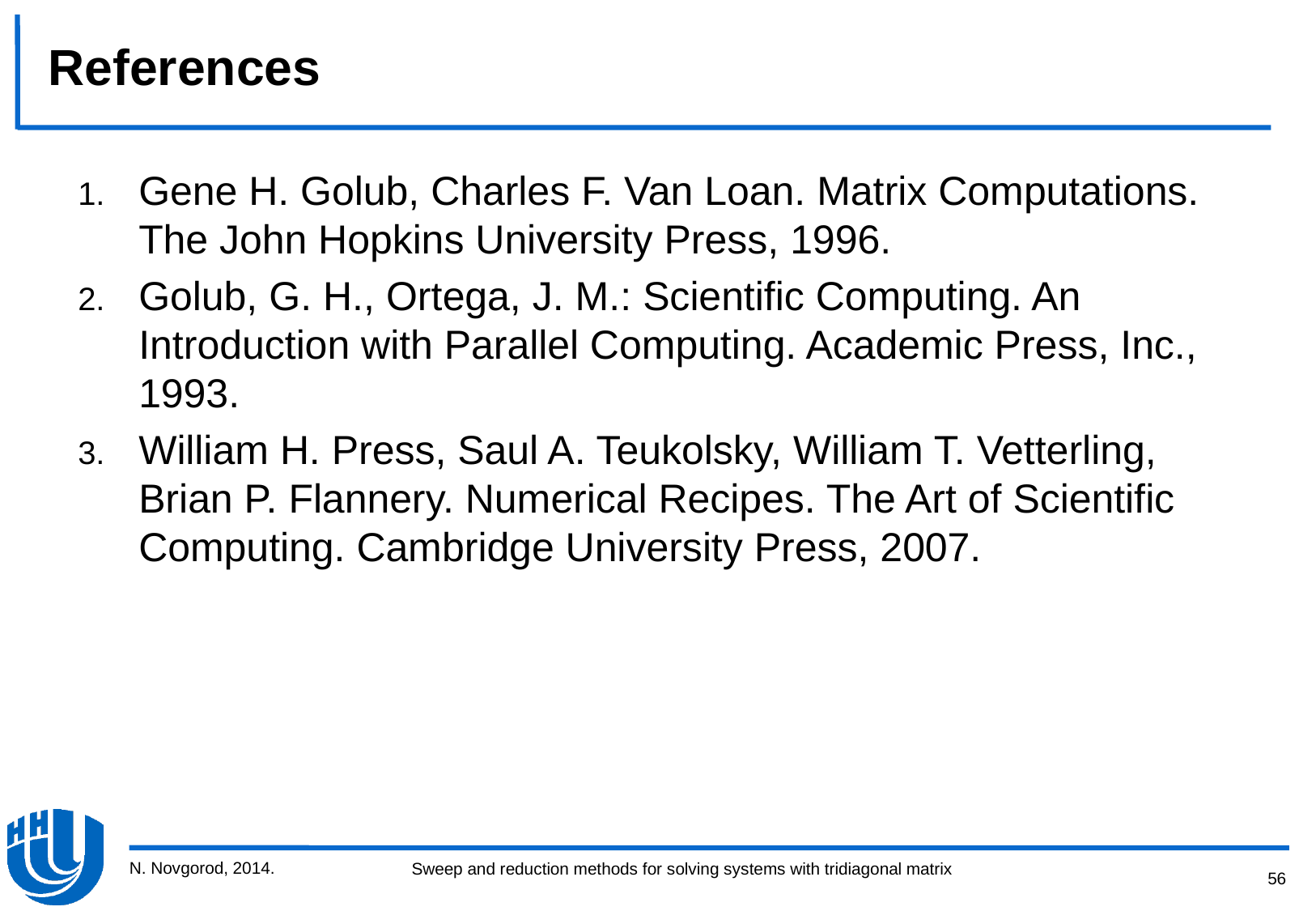

# References
Gene H. Golub, Charles F. Van Loan. Matrix Computations. The John Hopkins University Press, 1996.
Golub, G. H., Ortega, J. M.: Scientific Computing. An Introduction with Parallel Computing. Academic Press, Inc., 1993.
William H. Press, Saul A. Teukolsky, William T. Vetterling, Brian P. Flannery. Numerical Recipes. The Art of Scientific Computing. Cambridge University Press, 2007.
N. Novgorod, 2014.

56
Sweep and reduction methods for solving systems with tridiagonal matrix